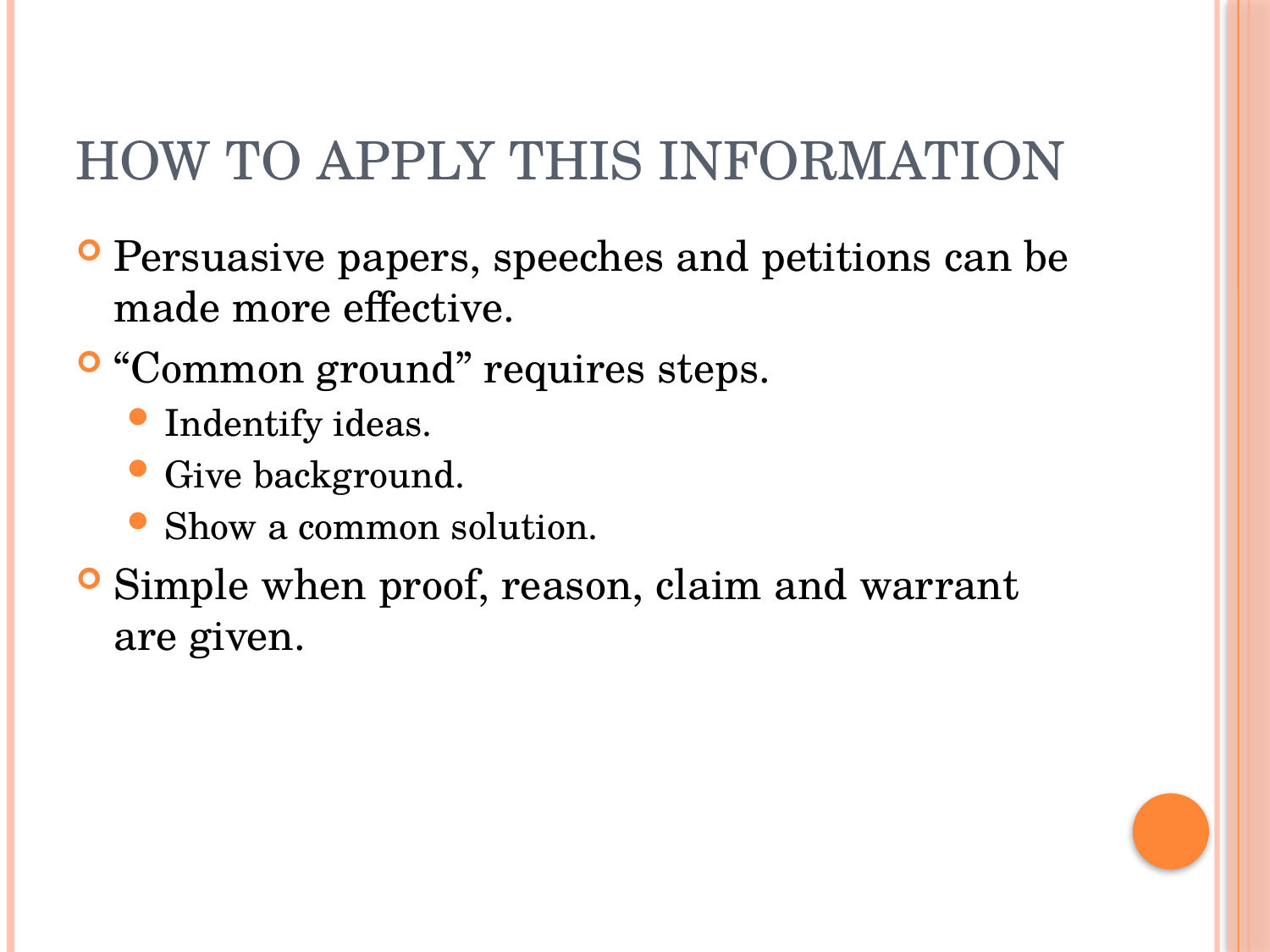

# How to Apply This Information
Persuasive papers, speeches and petitions can be made more effective.
“Common ground” requires steps.
Indentify ideas.
Give background.
Show a common solution.
Simple when proof, reason, claim and warrant are given.